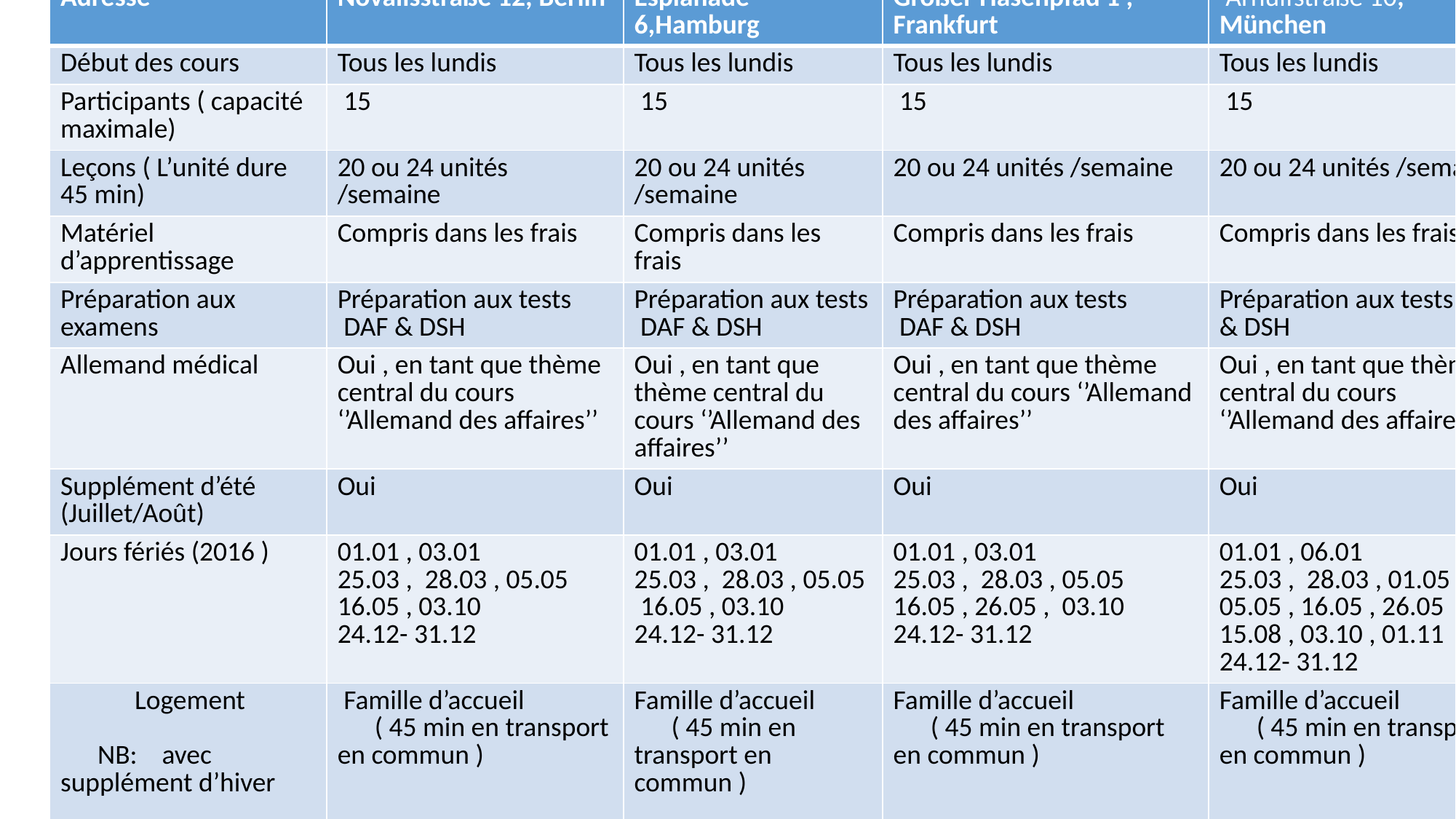

| Adresse | Novalisstraße 12, Berlin | Esplanade 6,Hamburg | Großer Hasenpfad 1 , Frankfurt | Arnulfstraße 10, München |
| --- | --- | --- | --- | --- |
| Début des cours | Tous les lundis | Tous les lundis | Tous les lundis | Tous les lundis |
| Participants ( capacité maximale) | 15 | 15 | 15 | 15 |
| Leçons ( L’unité dure 45 min) | 20 ou 24 unités /semaine | 20 ou 24 unités /semaine | 20 ou 24 unités /semaine | 20 ou 24 unités /semaine |
| Matériel d’apprentissage | Compris dans les frais | Compris dans les frais | Compris dans les frais | Compris dans les frais |
| Préparation aux examens | Préparation aux tests DAF & DSH | Préparation aux tests DAF & DSH | Préparation aux tests DAF & DSH | Préparation aux tests DAF & DSH |
| Allemand médical | Oui , en tant que thème central du cours ‘’Allemand des affaires’’ | Oui , en tant que thème central du cours ‘’Allemand des affaires’’ | Oui , en tant que thème central du cours ‘’Allemand des affaires’’ | Oui , en tant que thème central du cours ‘’Allemand des affaires’’ |
| Supplément d’été (Juillet/Août) | Oui | Oui | Oui | Oui |
| Jours fériés (2016 ) | 01.01 , 03.01 25.03 , 28.03 , 05.05 16.05 , 03.10 24.12- 31.12 | 01.01 , 03.01 25.03 , 28.03 , 05.05 16.05 , 03.10 24.12- 31.12 | 01.01 , 03.01 25.03 , 28.03 , 05.05 16.05 , 26.05 , 03.10 24.12- 31.12 | 01.01 , 06.01 25.03 , 28.03 , 01.05 05.05 , 16.05 , 26.05 15.08 , 03.10 , 01.11 24.12- 31.12 |
| Logement NB: avec supplément d’hiver | Famille d’accueil ( 45 min en transport en commun ) | Famille d’accueil ( 45 min en transport en commun ) | Famille d’accueil ( 45 min en transport en commun ) | Famille d’accueil ( 45 min en transport en commun ) |
| Loisirs | Berlin Zoo Cathédrale Shopping Activités sportives | Excurions ( Cuxhaven –Brême) Musées Concerts | Piscine Balade en bateau Des excursions Des activités sportives | Minigolf & Pit Pat Olympic Tower | BMW World Munich City Hall & Shopping |